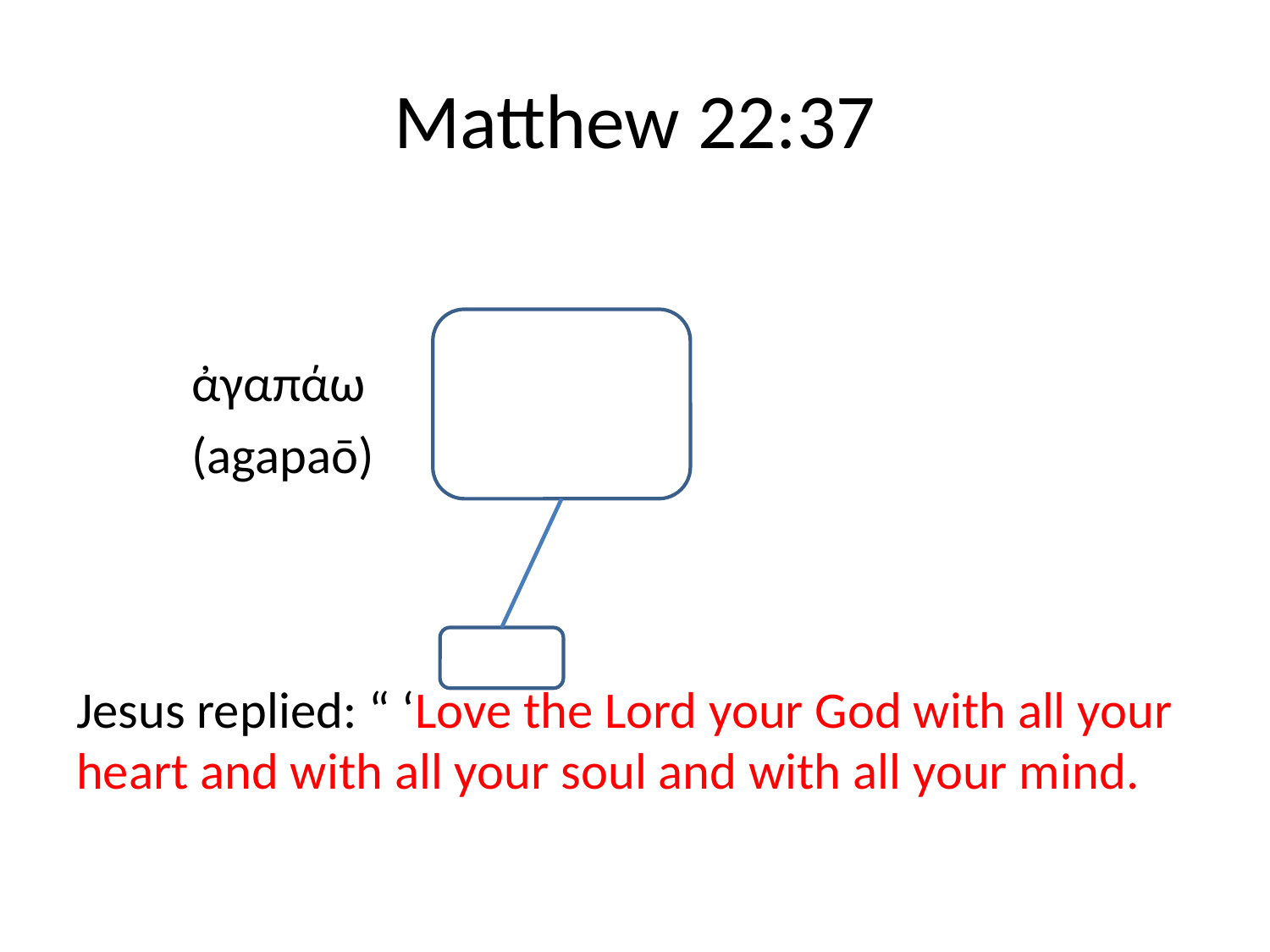

# Matthew 22:37

			ἀγαπάω
			(agapaō)

Jesus replied: “ ‘Love the Lord your God with all your heart and with all your soul and with all your mind.